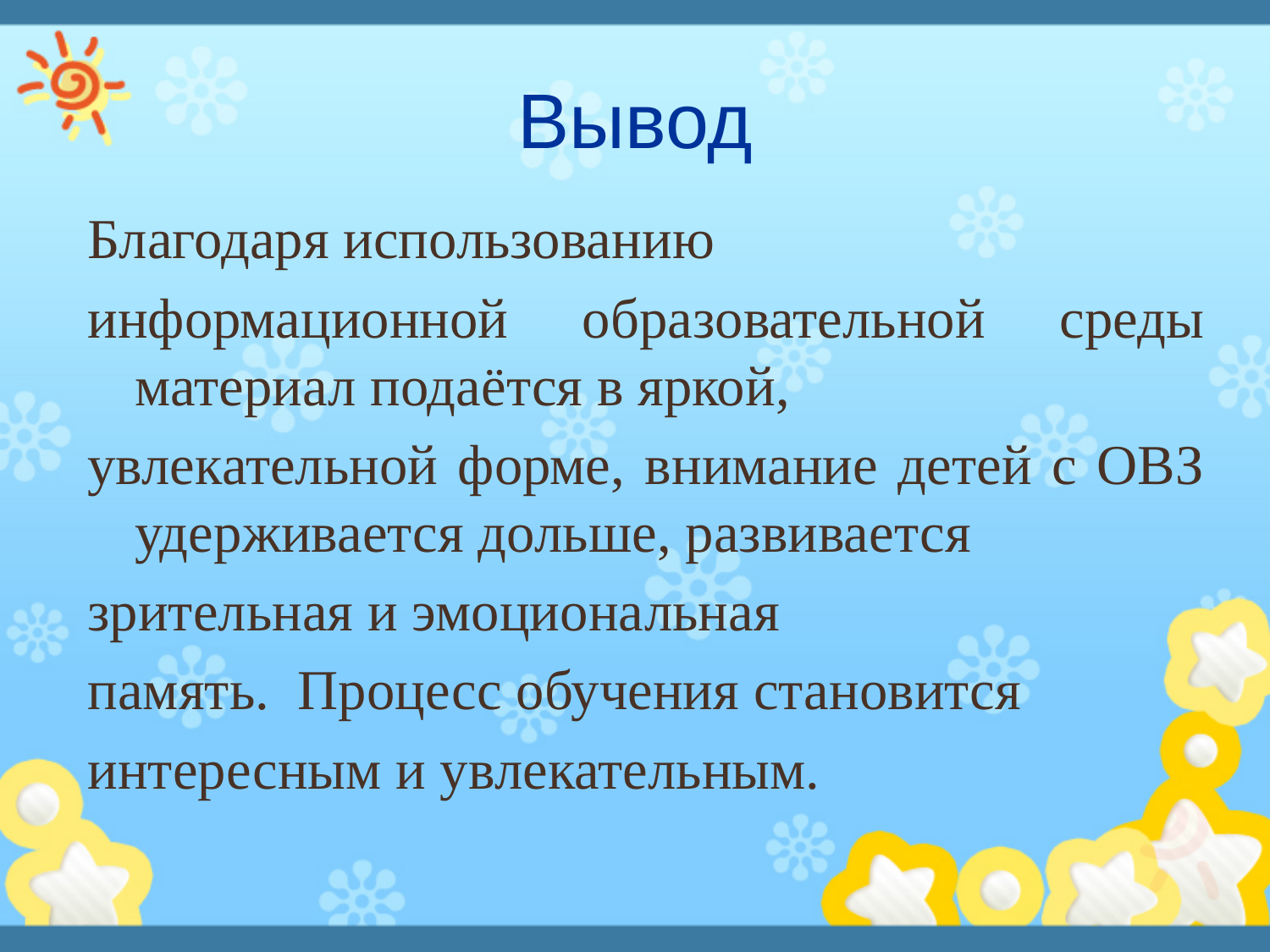

# Вывод
Благодаря использованию
информационной образовательной среды материал подаётся в яркой,
увлекательной форме, внимание детей с ОВЗ удерживается дольше, развивается
зрительная и эмоциональная
память.  Процесс обучения становится
интересным и увлекательным.